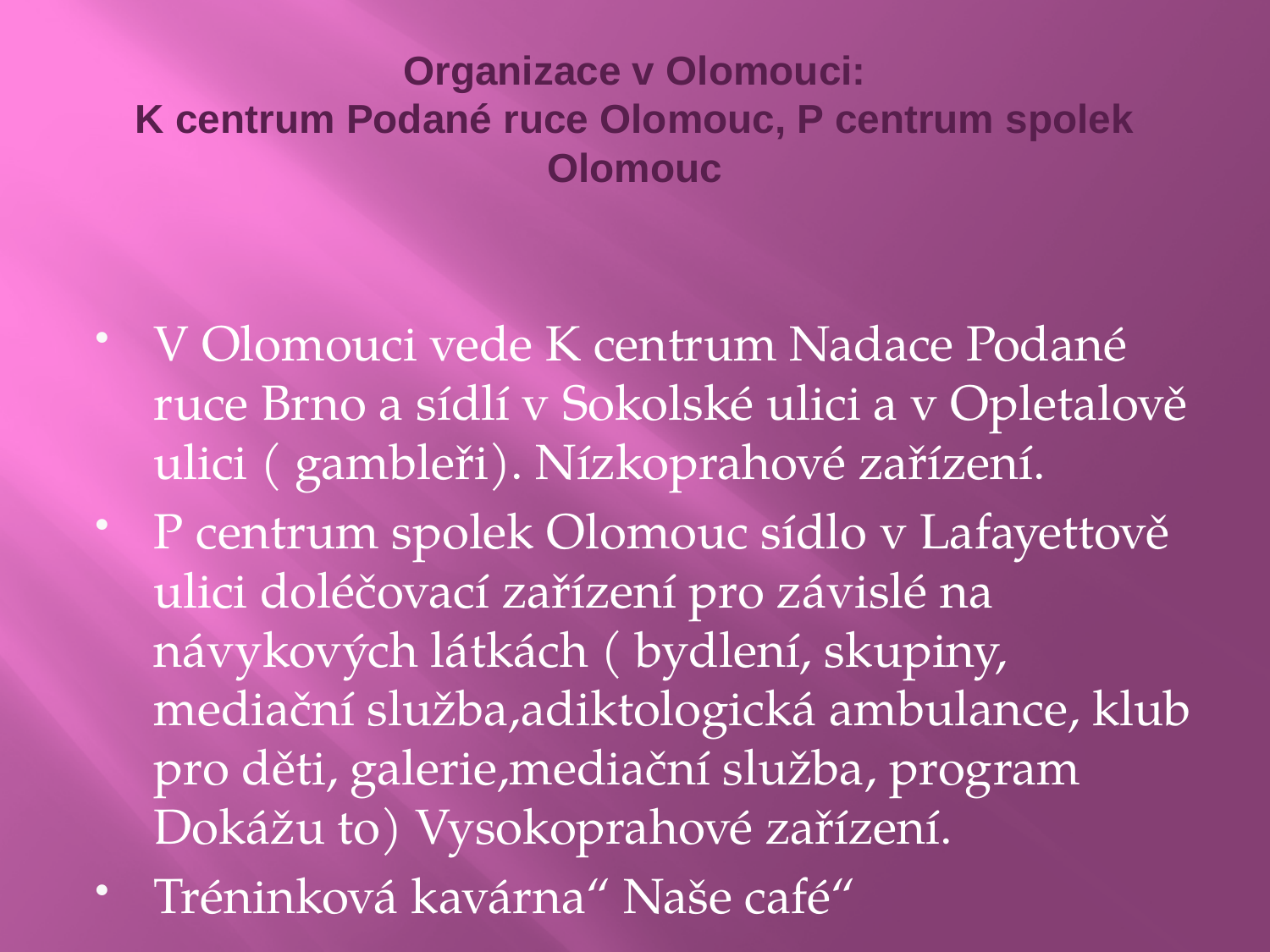

# Organizace v Olomouci: K centrum Podané ruce Olomouc, P centrum spolek Olomouc

V Olomouci vede K centrum Nadace Podané ruce Brno a sídlí v Sokolské ulici a v Opletalově ulici ( gambleři). Nízkoprahové zařízení.
P centrum spolek Olomouc sídlo v Lafayettově ulici doléčovací zařízení pro závislé na návykových látkách ( bydlení, skupiny, mediační služba,adiktologická ambulance, klub pro děti, galerie,mediační služba, program Dokážu to) Vysokoprahové zařízení.
Tréninková kavárna“ Naše café“